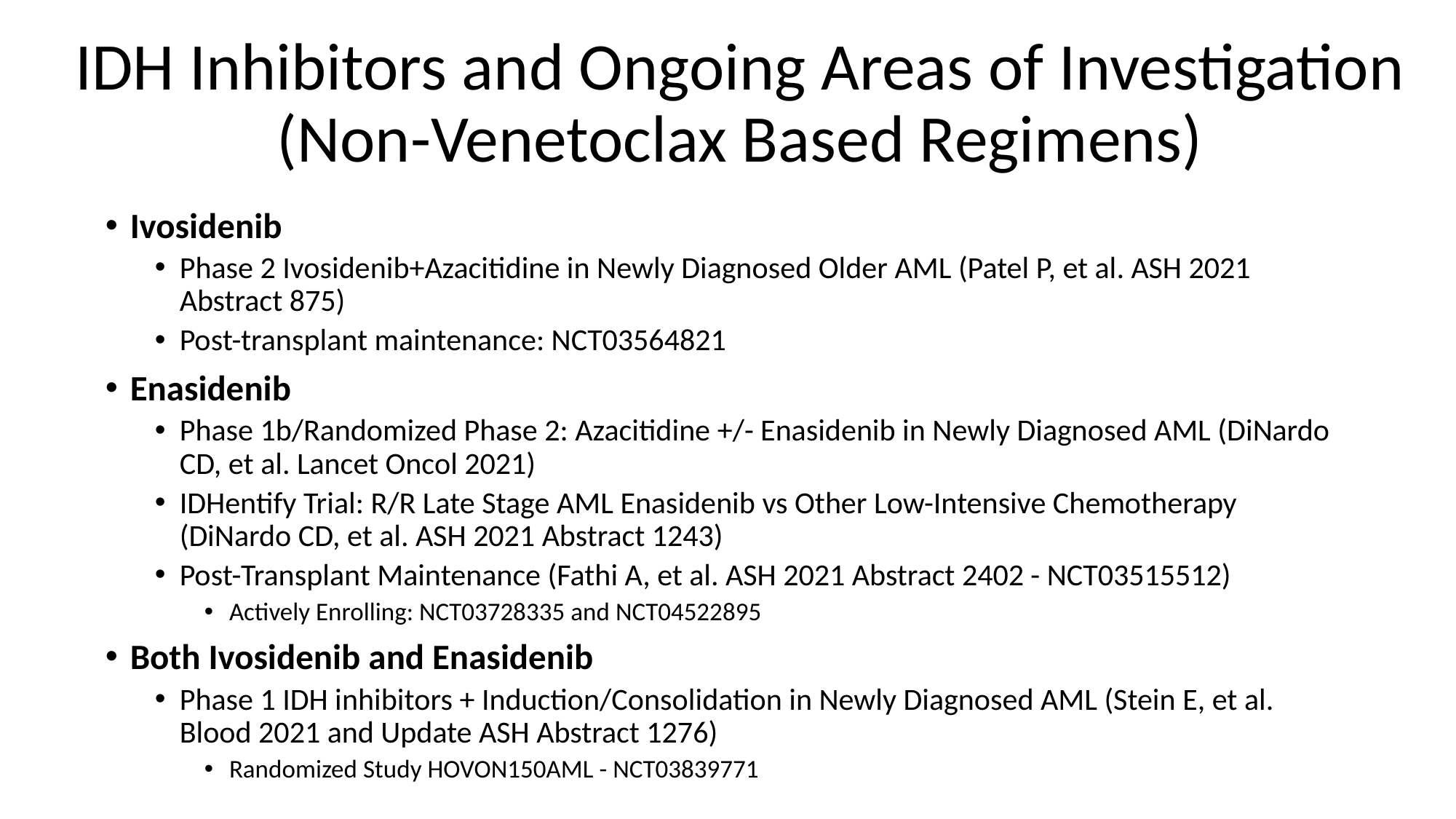

# IDH Inhibitors and Ongoing Areas of Investigation (Non-Venetoclax Based Regimens)
Ivosidenib
Phase 2 Ivosidenib+Azacitidine in Newly Diagnosed Older AML (Patel P, et al. ASH 2021 Abstract 875)
Post-transplant maintenance: NCT03564821
Enasidenib
Phase 1b/Randomized Phase 2: Azacitidine +/- Enasidenib in Newly Diagnosed AML (DiNardo CD, et al. Lancet Oncol 2021)
IDHentify Trial: R/R Late Stage AML Enasidenib vs Other Low-Intensive Chemotherapy (DiNardo CD, et al. ASH 2021 Abstract 1243)
Post-Transplant Maintenance (Fathi A, et al. ASH 2021 Abstract 2402 - NCT03515512)
Actively Enrolling: NCT03728335 and NCT04522895
Both Ivosidenib and Enasidenib
Phase 1 IDH inhibitors + Induction/Consolidation in Newly Diagnosed AML (Stein E, et al. Blood 2021 and Update ASH Abstract 1276)
Randomized Study HOVON150AML - NCT03839771